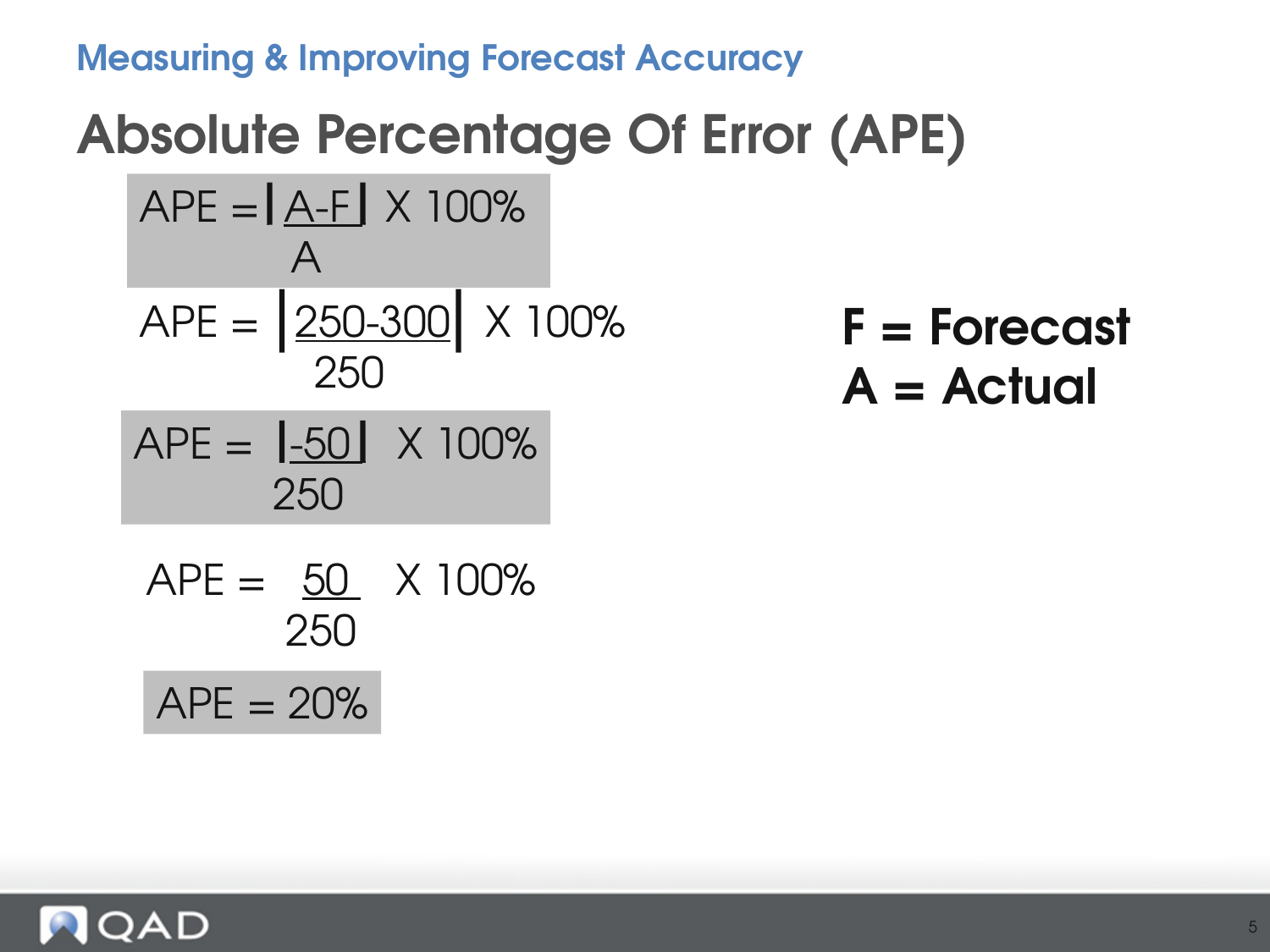

Measuring & Improving Forecast Accuracy
# Absolute Percentage Of Error (APE)
APE =  A-F   X 100%
             A

APE =   250-300   X 100%
               250

F = Forecast
A = Actual
APE =   -50    X 100%
            250

APE =   50    X 100%
            250
APE = 20%
5